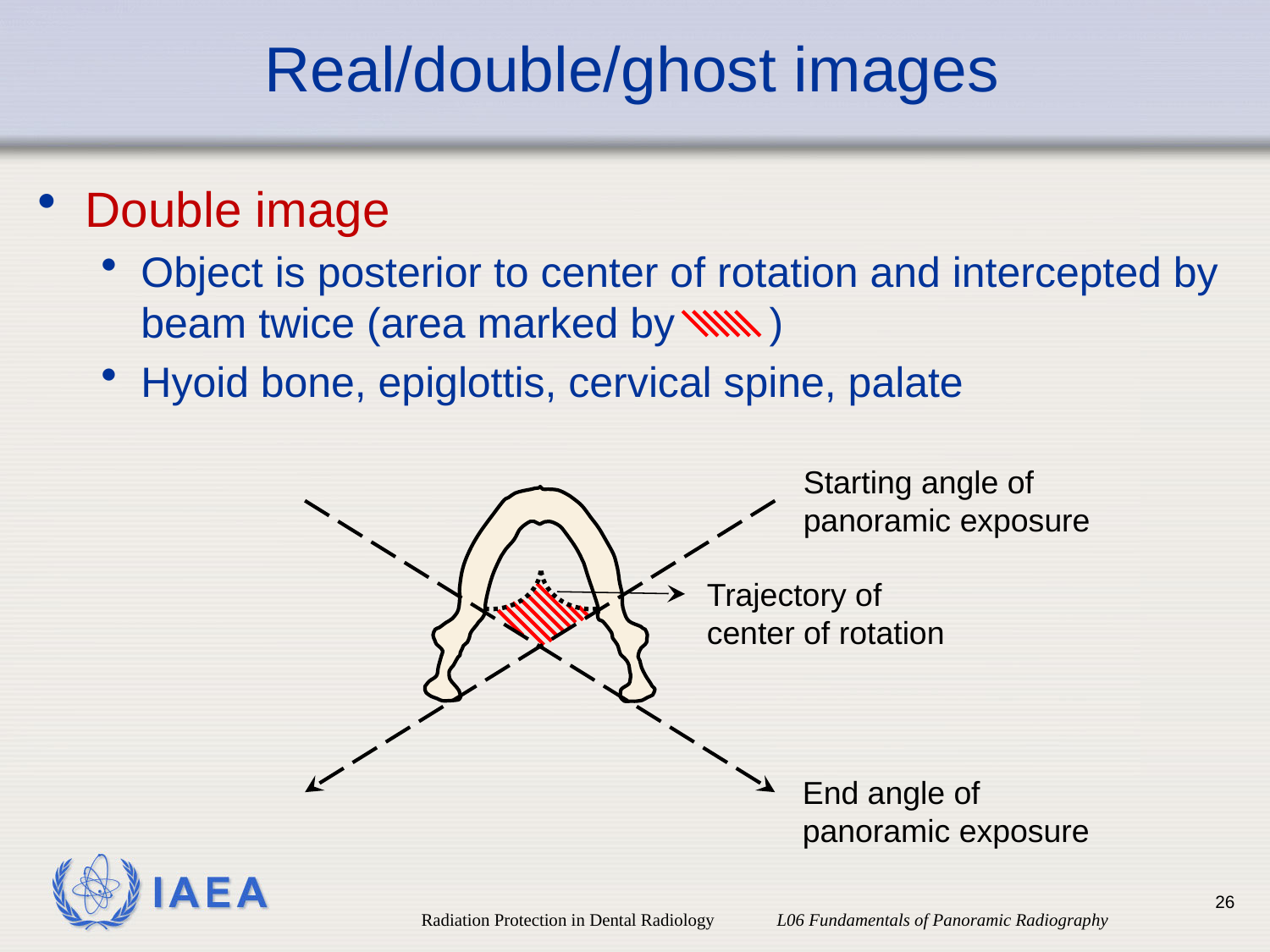

# Real/double/ghost images
Double image
Object is posterior to center of rotation and intercepted by beam twice (area marked by        )
Hyoid bone, epiglottis, cervical spine, palate

Starting angle of panoramic exposure

Trajectory of
center of rotation
End angle of panoramic exposure
26
Radiation Protection in Dental Radiology              L06 Fundamentals of Panoramic Radiography